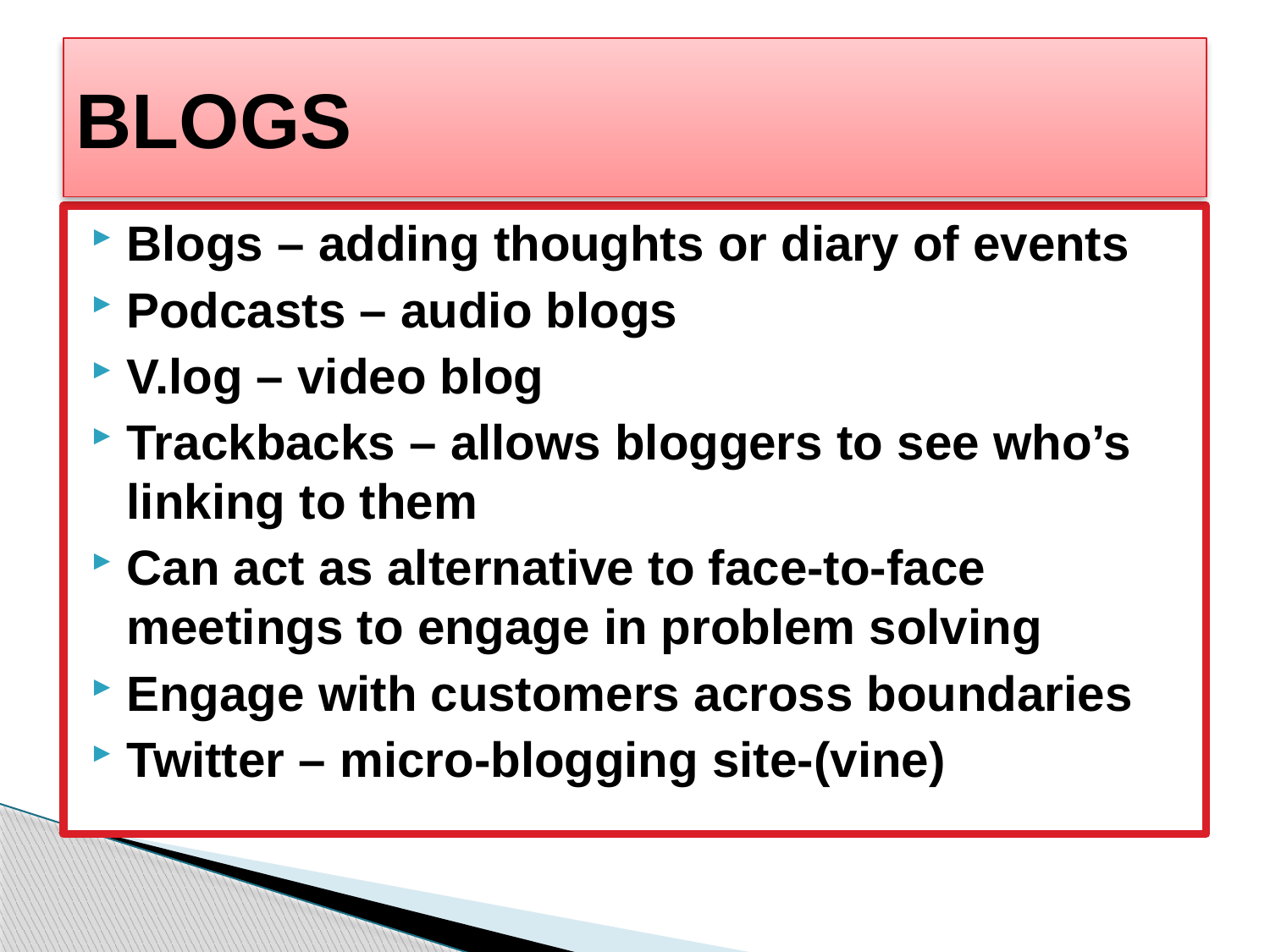

# BLOGS
Blogs – adding thoughts or diary of events
Podcasts – audio blogs
V.log – video blog
Trackbacks – allows bloggers to see who’s linking to them
Can act as alternative to face-to-face meetings to engage in problem solving
Engage with customers across boundaries
Twitter – micro-blogging site-(vine)